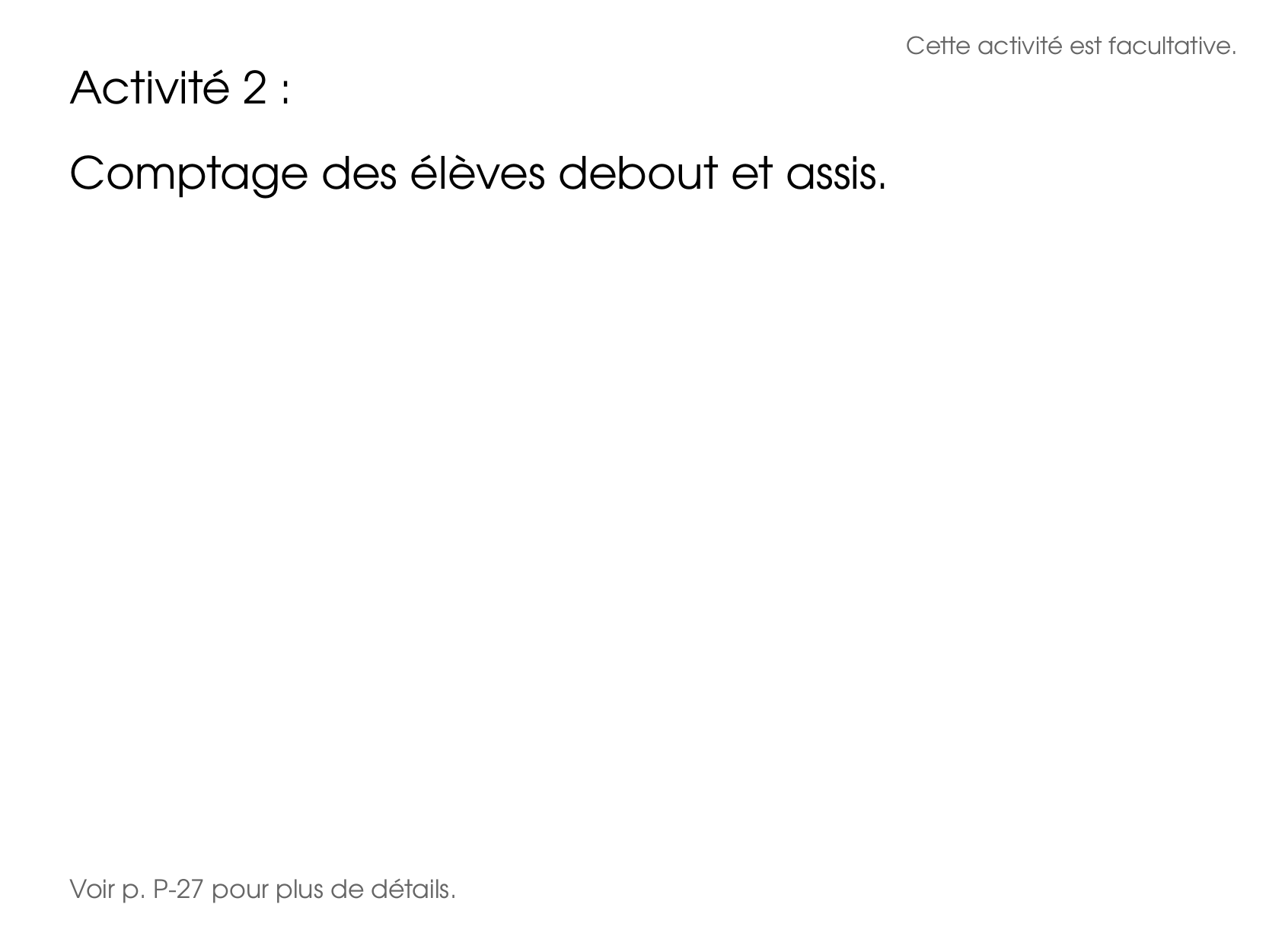

Cette activité est facultative.
Activité 2 :
Comptage des élèves debout et assis.
Voir p. P-27 pour plus de détails.